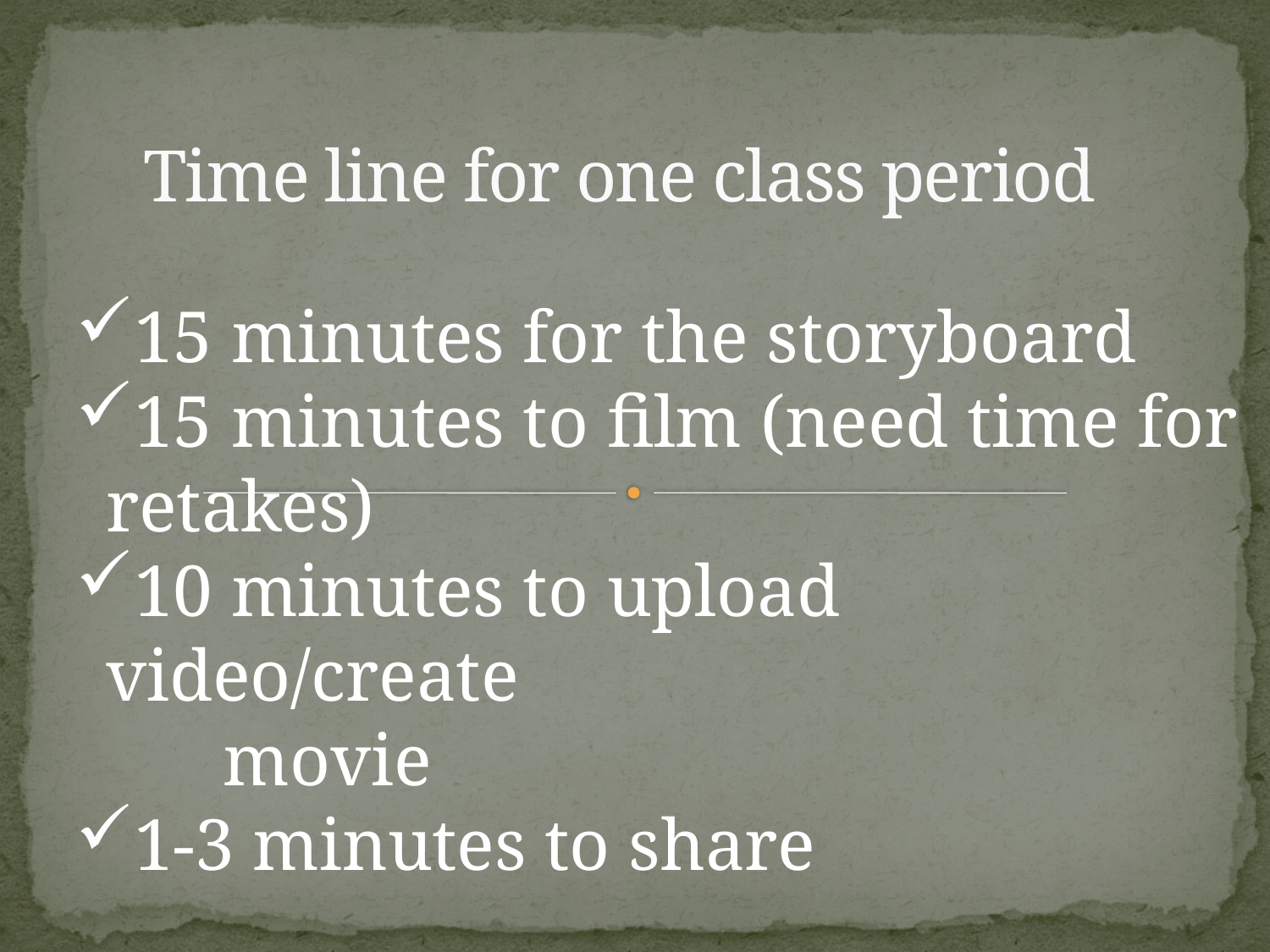

# Time line for one class period
15 minutes for the storyboard
15 minutes to film (need time for retakes)
10 minutes to upload video/create
        movie
1-3 minutes to share